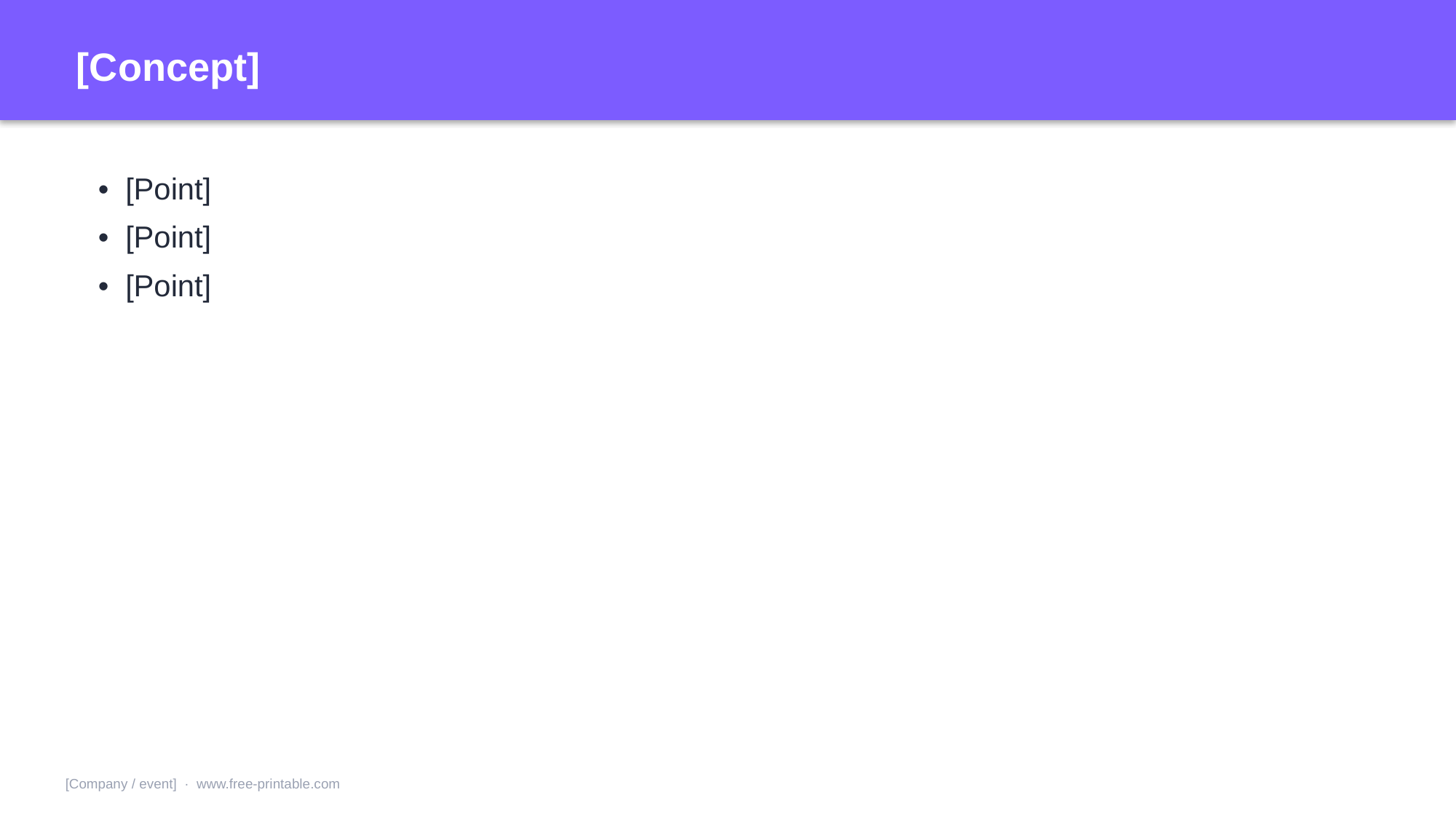

[Concept]
•  [Point]
•  [Point]
•  [Point]
[Company / event]  ·  www.free-printable.com